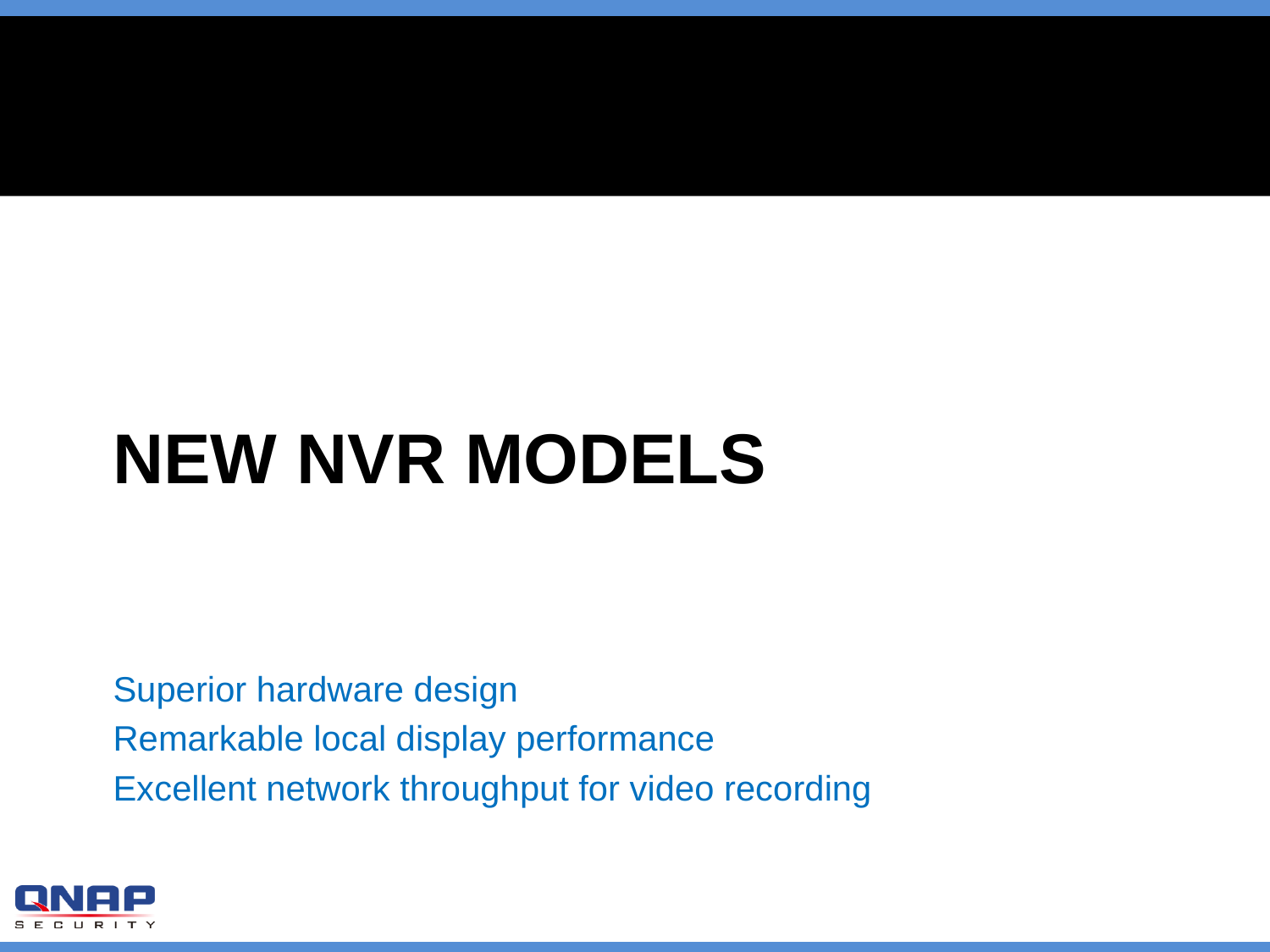

# New NVR Models
Superior hardware design
Remarkable local display performance
Excellent network throughput for video recording